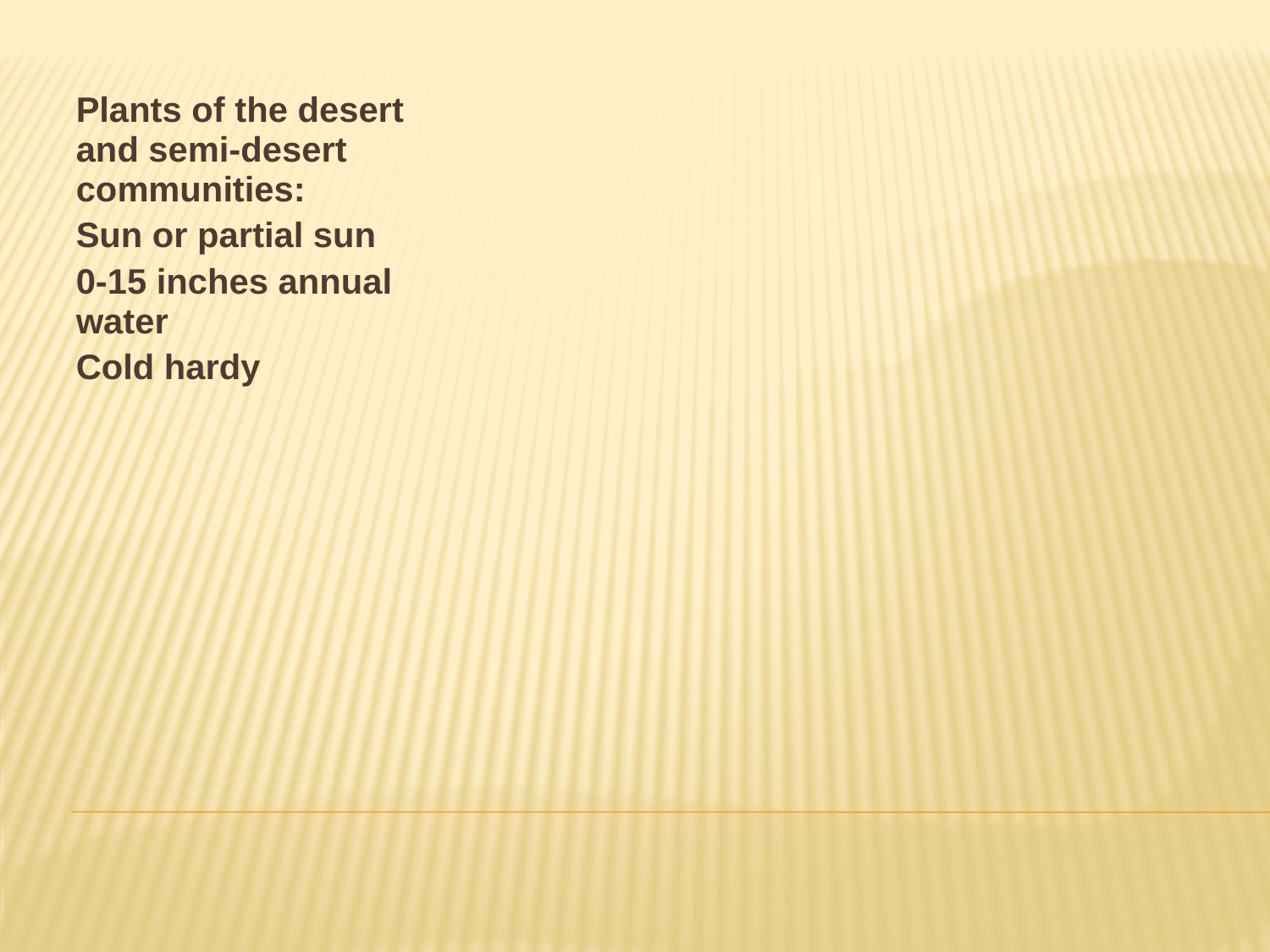

Plants of the desert and semi-desert communities:
Sun or partial sun
0-15 inches annual water
Cold hardy